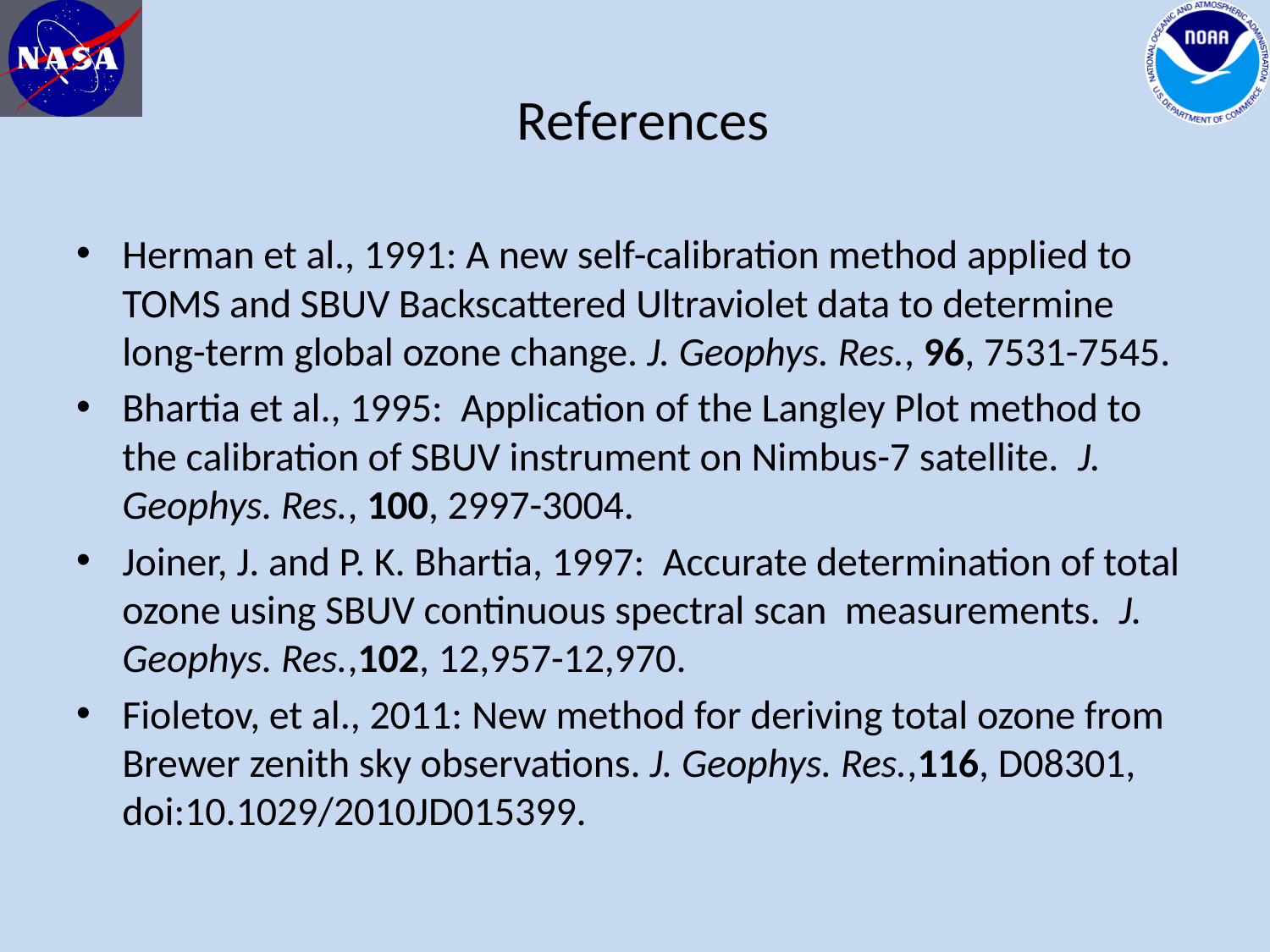

# References
Herman et al., 1991: A new self-calibration method applied to TOMS and SBUV Backscattered Ultraviolet data to determine long-term global ozone change. J. Geophys. Res., 96, 7531-7545.
Bhartia et al., 1995:  Application of the Langley Plot method to the calibration of SBUV instrument on Nimbus-7 satellite.  J. Geophys. Res., 100, 2997-3004.
Joiner, J. and P. K. Bhartia, 1997:  Accurate determination of total ozone using SBUV continuous spectral scan  measurements.  J. Geophys. Res.,102, 12,957-12,970.
Fioletov, et al., 2011: New method for deriving total ozone from Brewer zenith sky observations. J. Geophys. Res.,116, D08301, doi:10.1029/2010JD015399.